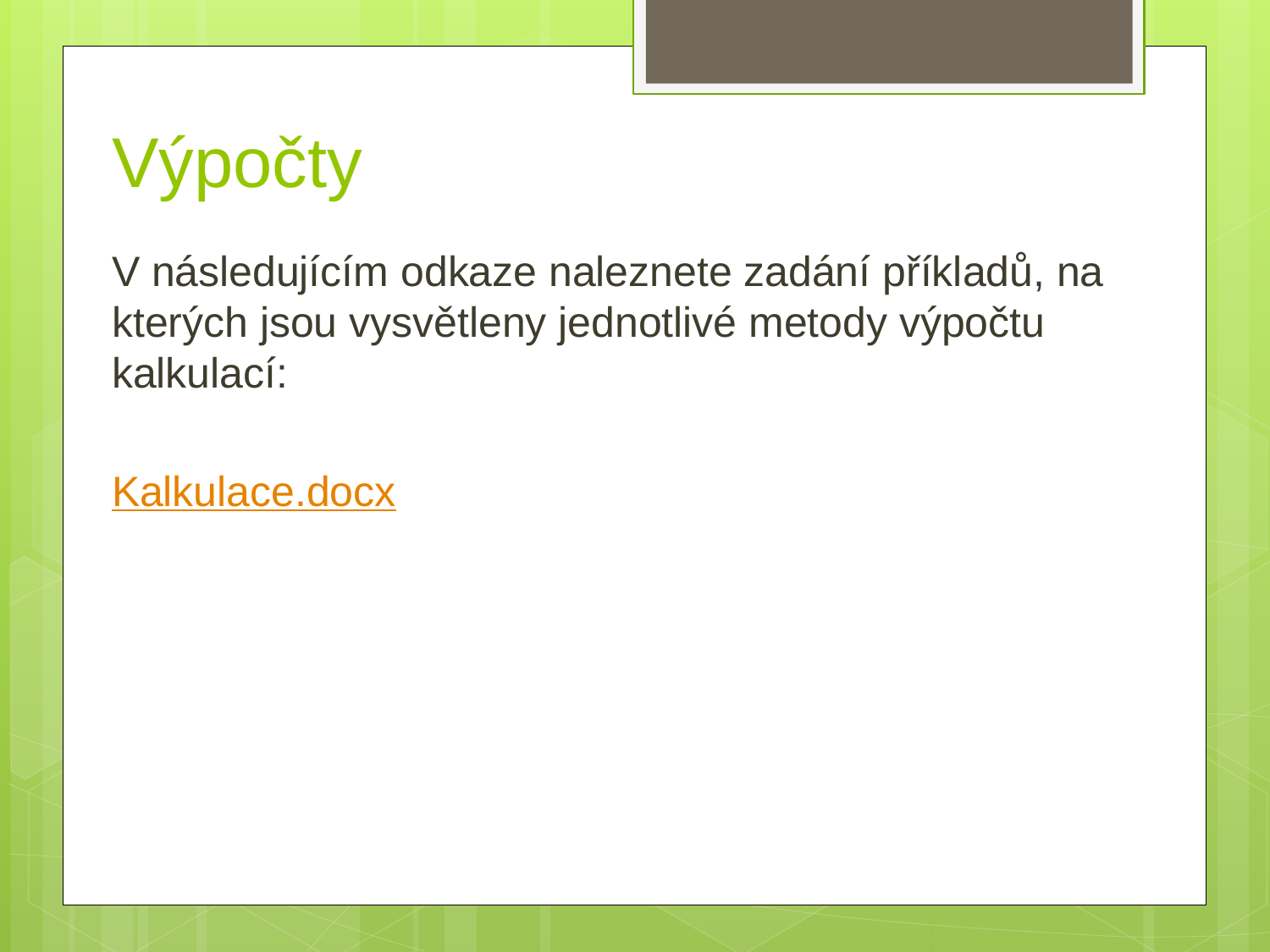

# Výpočty
V následujícím odkaze naleznete zadání příkladů, na kterých jsou vysvětleny jednotlivé metody výpočtu kalkulací:

Kalkulace.docx